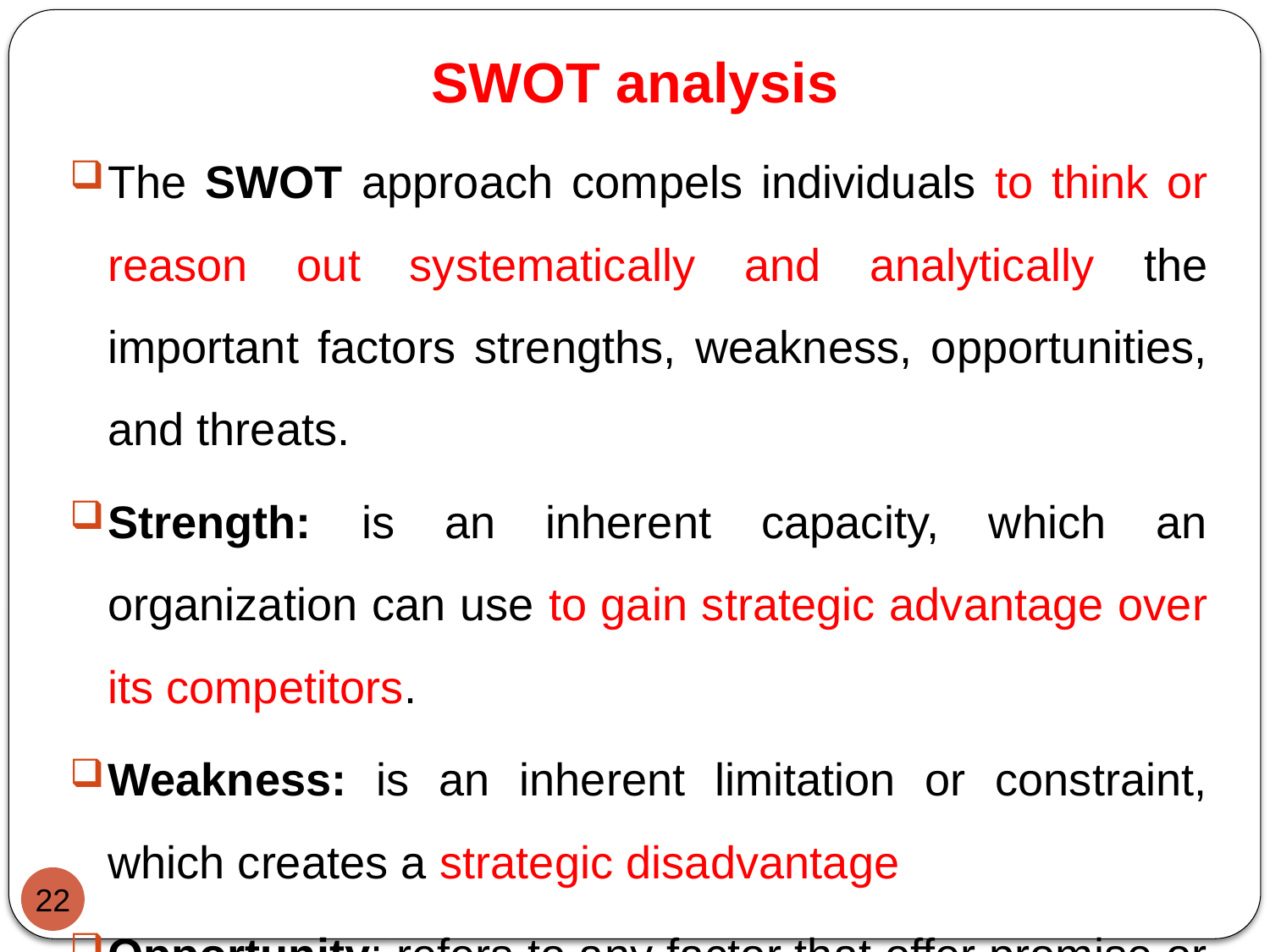

# SWOT analysis
The SWOT approach compels individuals to think or reason out systematically and analytically the important factors strengths, weakness, opportunities, and threats.
Strength: is an inherent capacity, which an organization can use to gain strategic advantage over its competitors.
Weakness: is an inherent limitation or constraint, which creates a strategic disadvantage
Opportunity: refers to any factor that offer promise or potential for moving closer or more quickly towards the firms goal
22